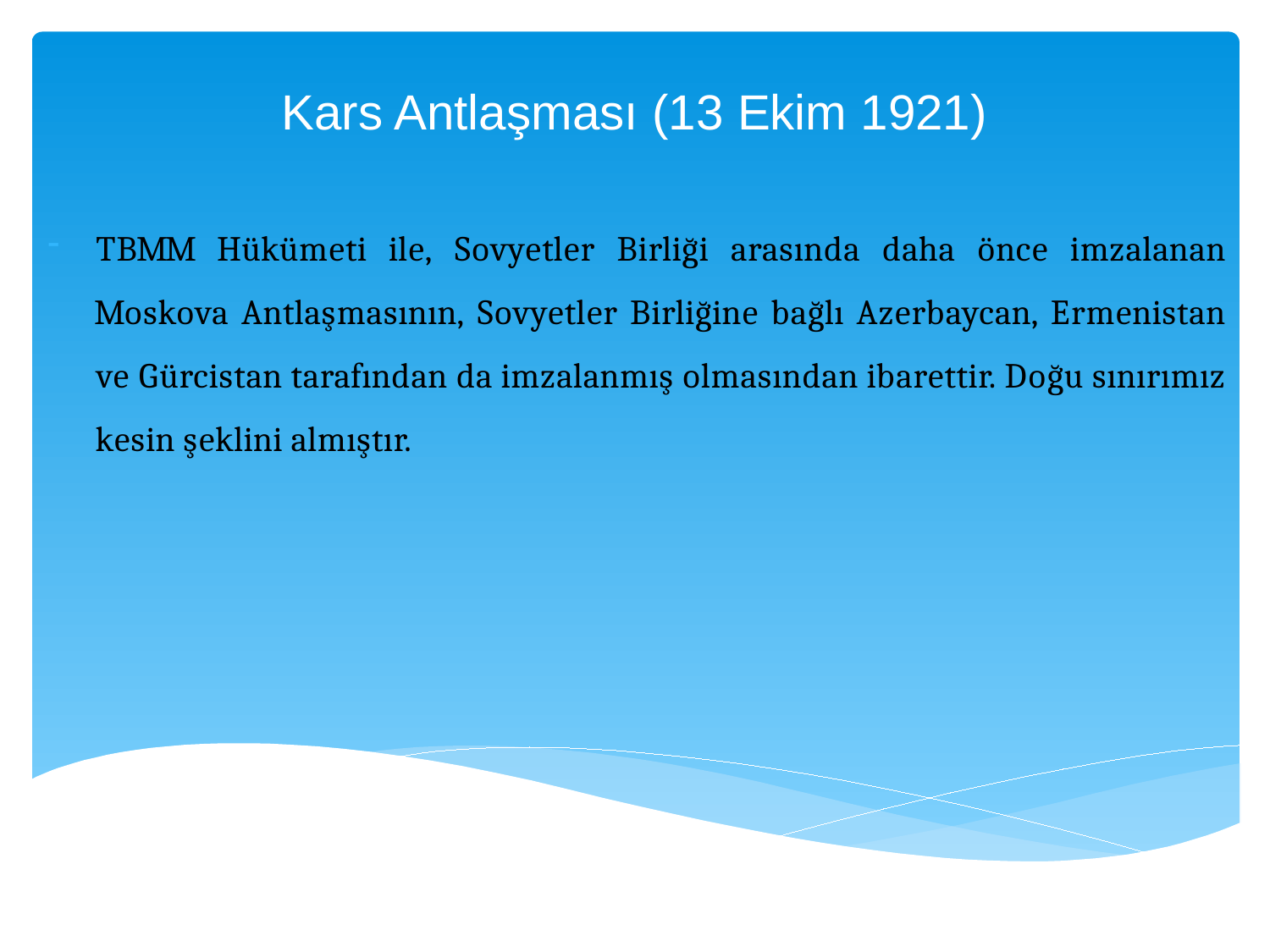

# Kars Antlaşması (13 Ekim 1921)

TBMM Hükümeti ile, Sovyetler Birliği ara­sında daha önce imzalanan Moskova Antlaşmasının, Sovyetler Birliğine bağlı Azerbaycan, Ermenistan ve Gürcistan ta­rafından da imzalanmış olmasından iba­rettir. Doğu sınırımız kesin şeklini almıştır.